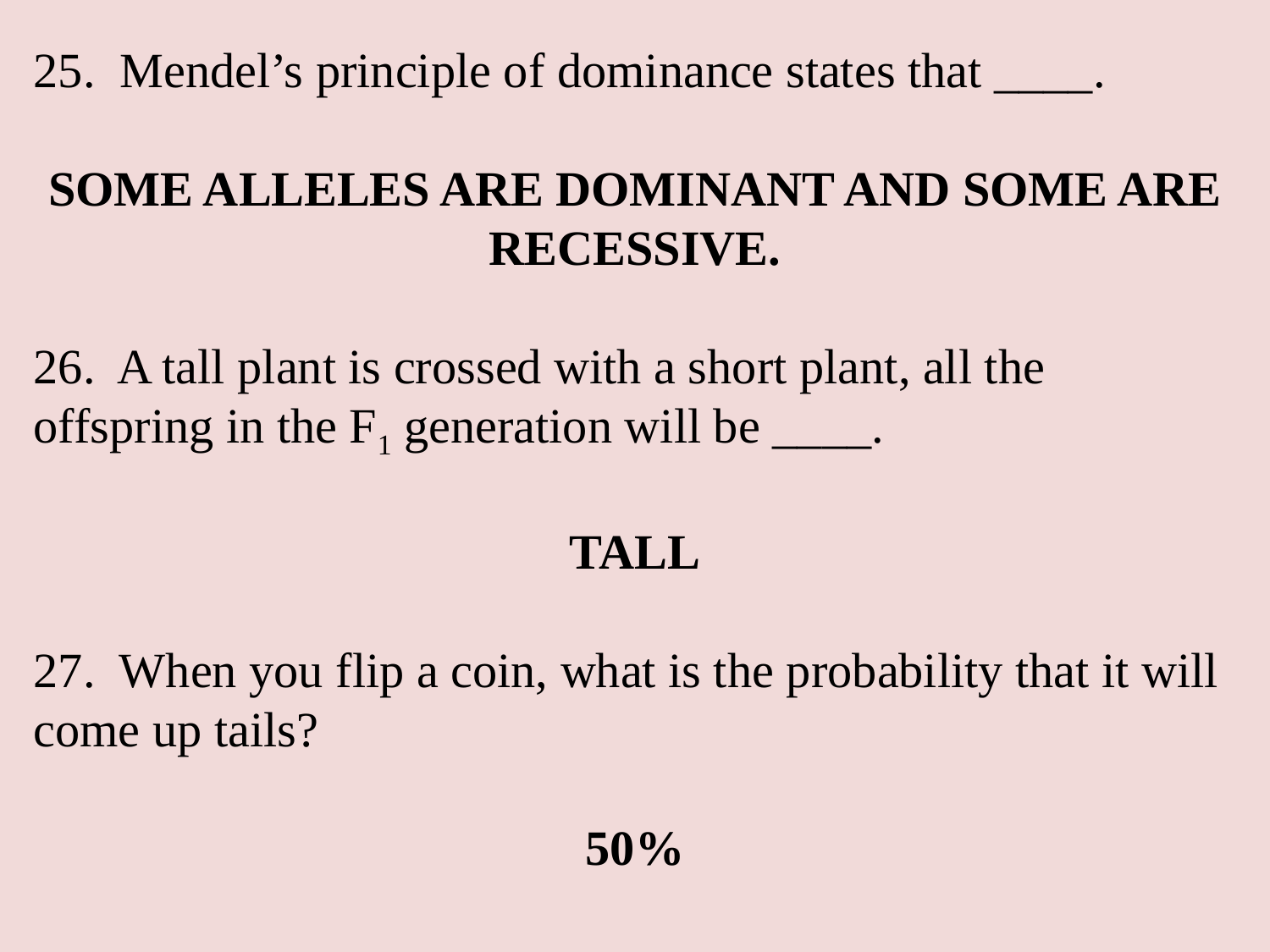

25.  Mendel’s principle of dominance states that ____.

SOME ALLELES ARE DOMINANT AND SOME ARE RECESSIVE.

26.  A tall plant is crossed with a short plant, all the offspring in the F1 generation will be ____.

TALL

27.  When you flip a coin, what is the probability that it will come up tails?

50%